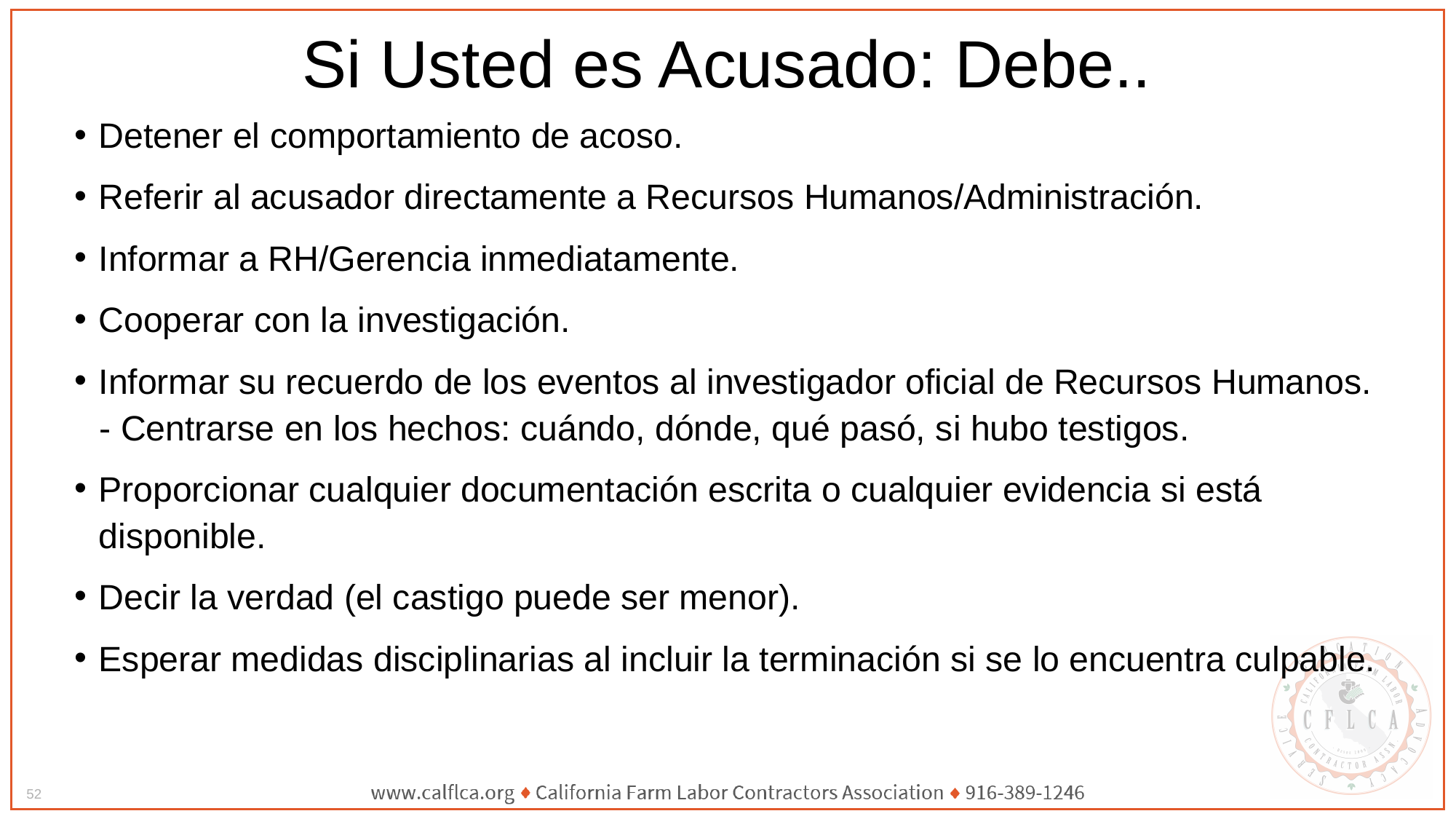

# Si Usted es Acusado: Debe..
Detener el comportamiento de acoso.
Referir al acusador directamente a Recursos Humanos/Administración.
Informar a RH/Gerencia inmediatamente.
Cooperar con la investigación.
Informar su recuerdo de los eventos al investigador oficial de Recursos Humanos.
- Centrarse en los hechos: cuándo, dónde, qué pasó, si hubo testigos.
Proporcionar cualquier documentación escrita o cualquier evidencia si está disponible.
Decir la verdad (el castigo puede ser menor).
Esperar medidas disciplinarias al incluir la terminación si se lo encuentra culpable.

52